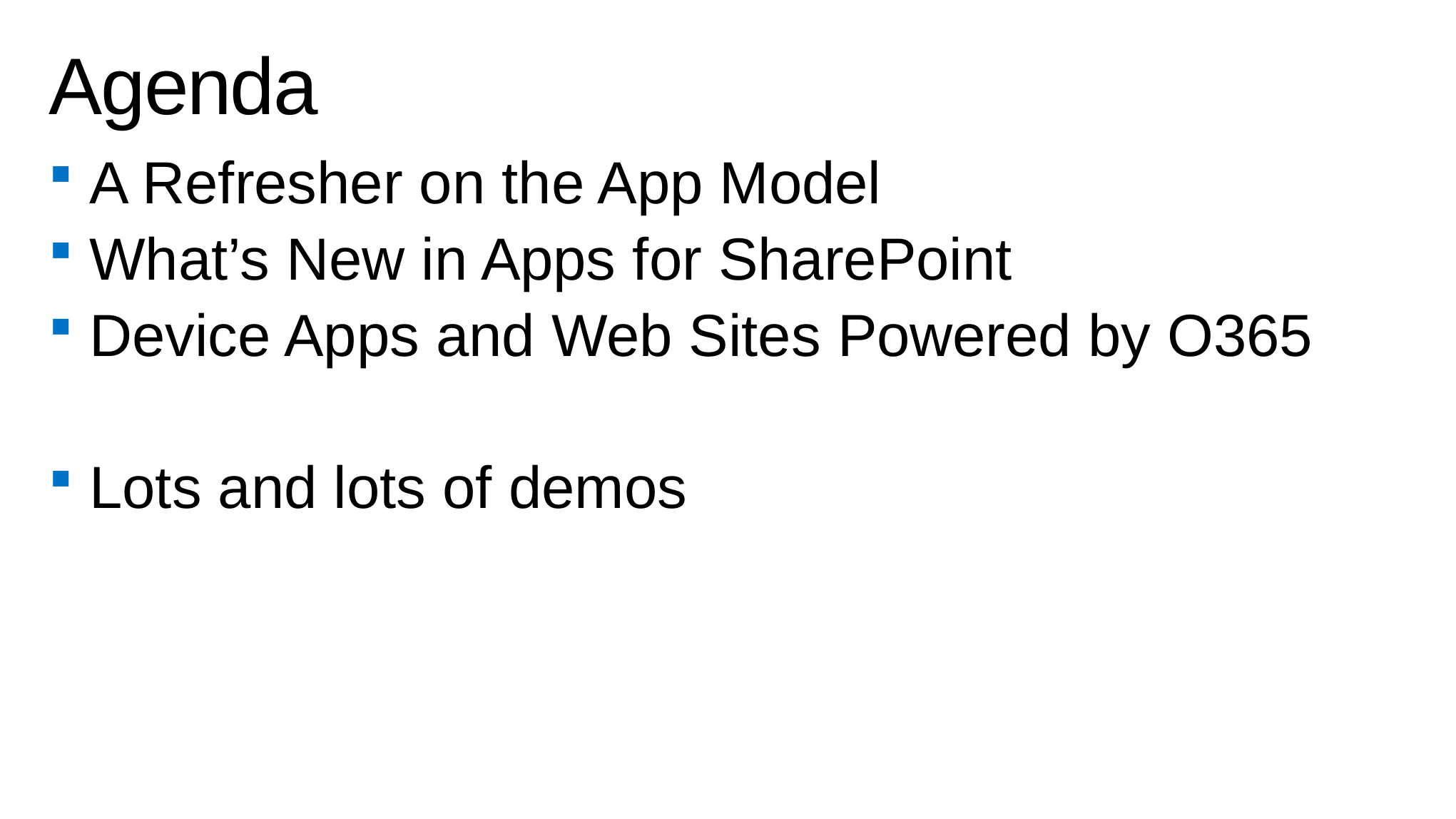

# Agenda
A Refresher on the App Model
What’s New in Apps for SharePoint
Device Apps and Web Sites Powered by O365

Lots and lots of demos